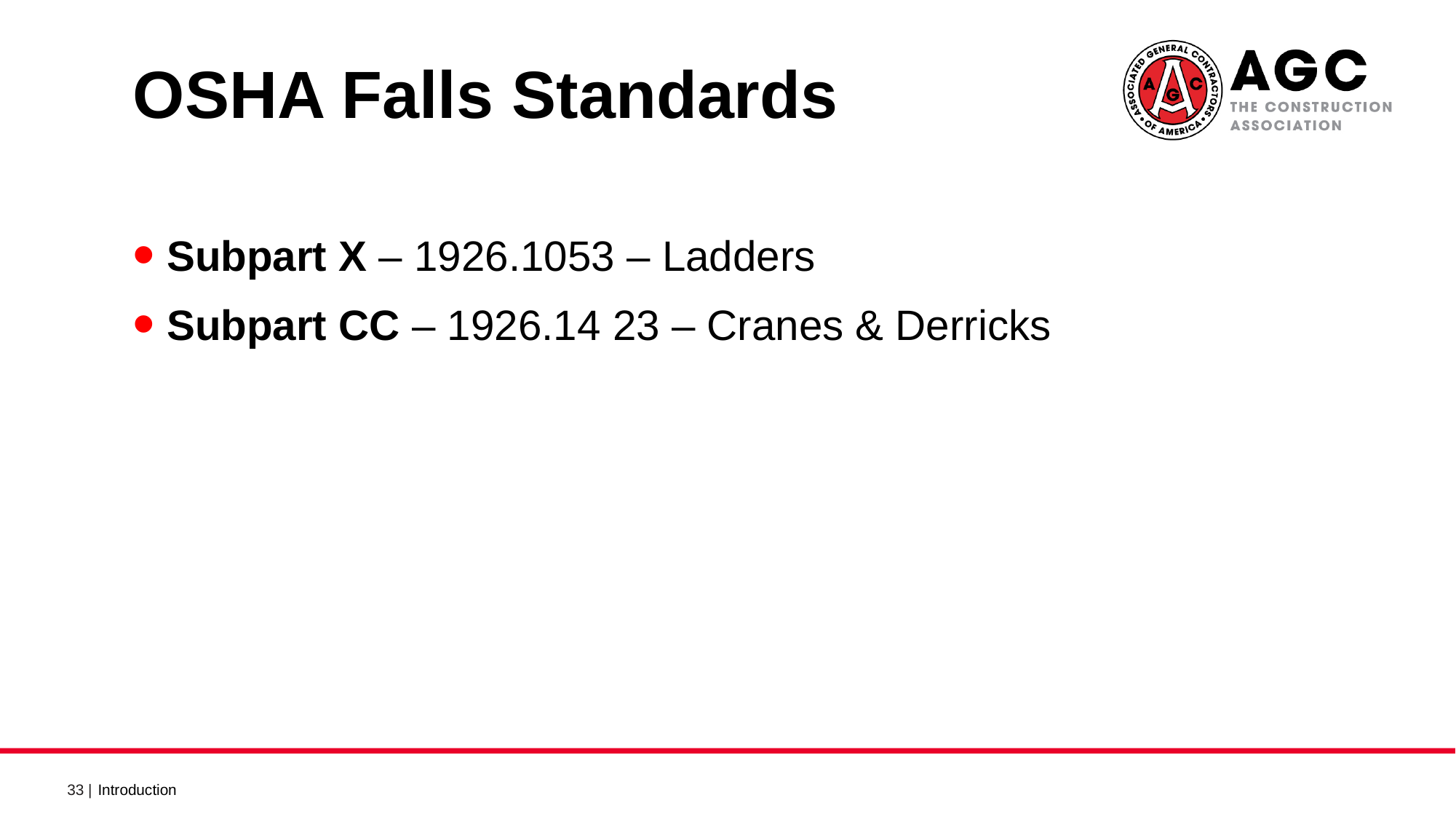

OSHA Falls Standards 2
Subpart X – 1926.1053 – Ladders
Subpart CC – 1926.14 23 – Cranes & Derricks
Introduction